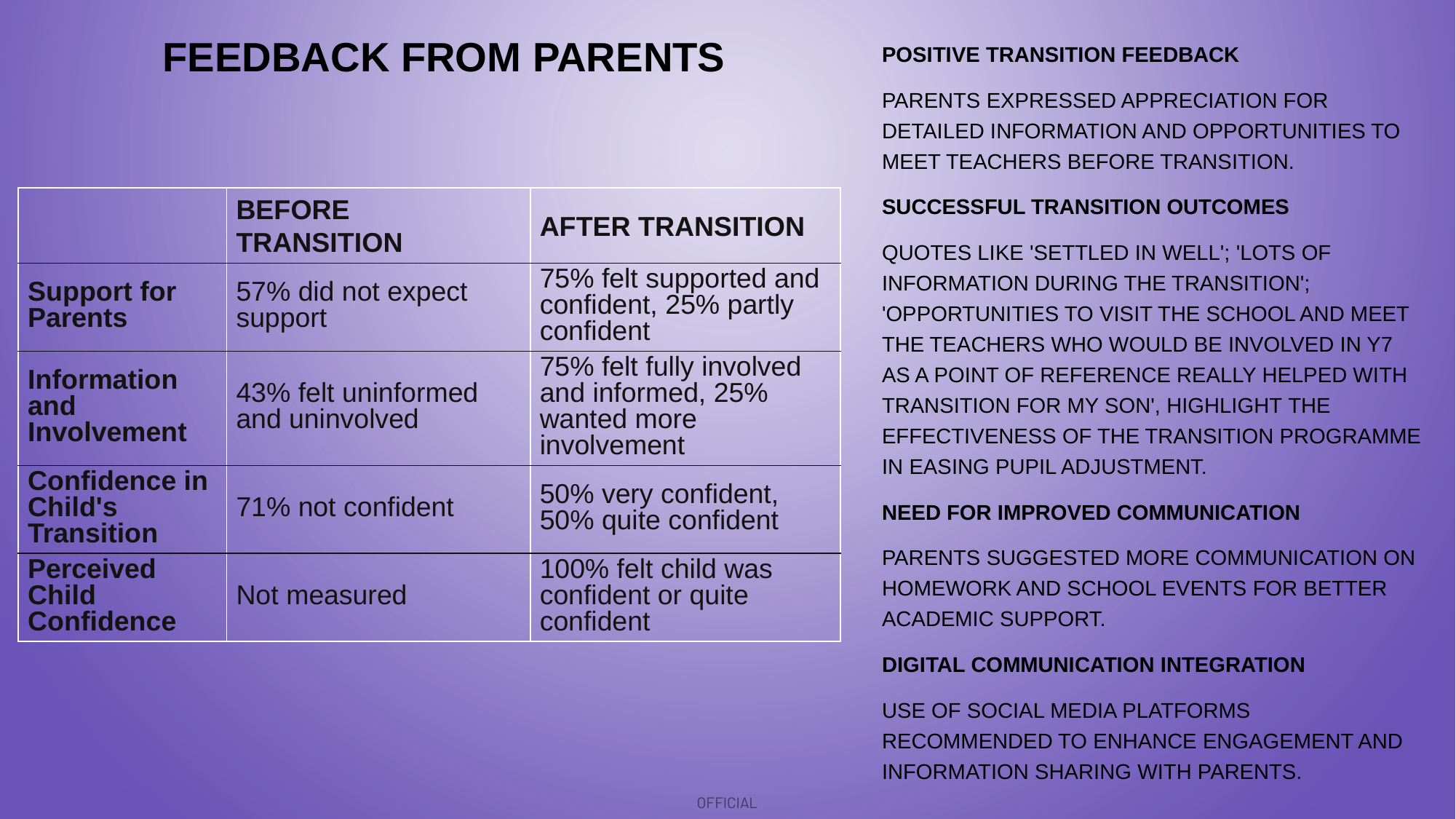

# Feedback from Parents
Positive Transition Feedback​
Parents expressed appreciation for detailed information and opportunities to meet teachers before transition.​
Successful Transition Outcomes​
Quotes like 'Settled in well'; 'Lots of information during the transition';  'Opportunities to visit the school and meet the teachers who would be involved in Y7 as a point of reference really helped with transition for my son', highlight the effectiveness of the transition programme in easing pupil adjustment.​
Need for Improved Communication​
Parents suggested more communication on homework and school events for better academic support.​
Digital Communication Integration​
Use of social media platforms recommended to enhance engagement and information sharing with parents.

| ​ | Before Transition​ | After Transition​ |
| --- | --- | --- |
| Support for Parents​ | 57% did not expect support​ | 75% felt supported and confident, 25% partly confident​ |
| Information and Involvement​ | 43% felt uninformed and uninvolved​ | 75% felt fully involved and informed, 25% wanted more involvement​ |
| Confidence in Child's Transition​ | 71% not confident​ | 50% very confident, 50% quite confident​ |
| Perceived Child Confidence​ | Not measured​ | 100% felt child was confident or quite confident​ |